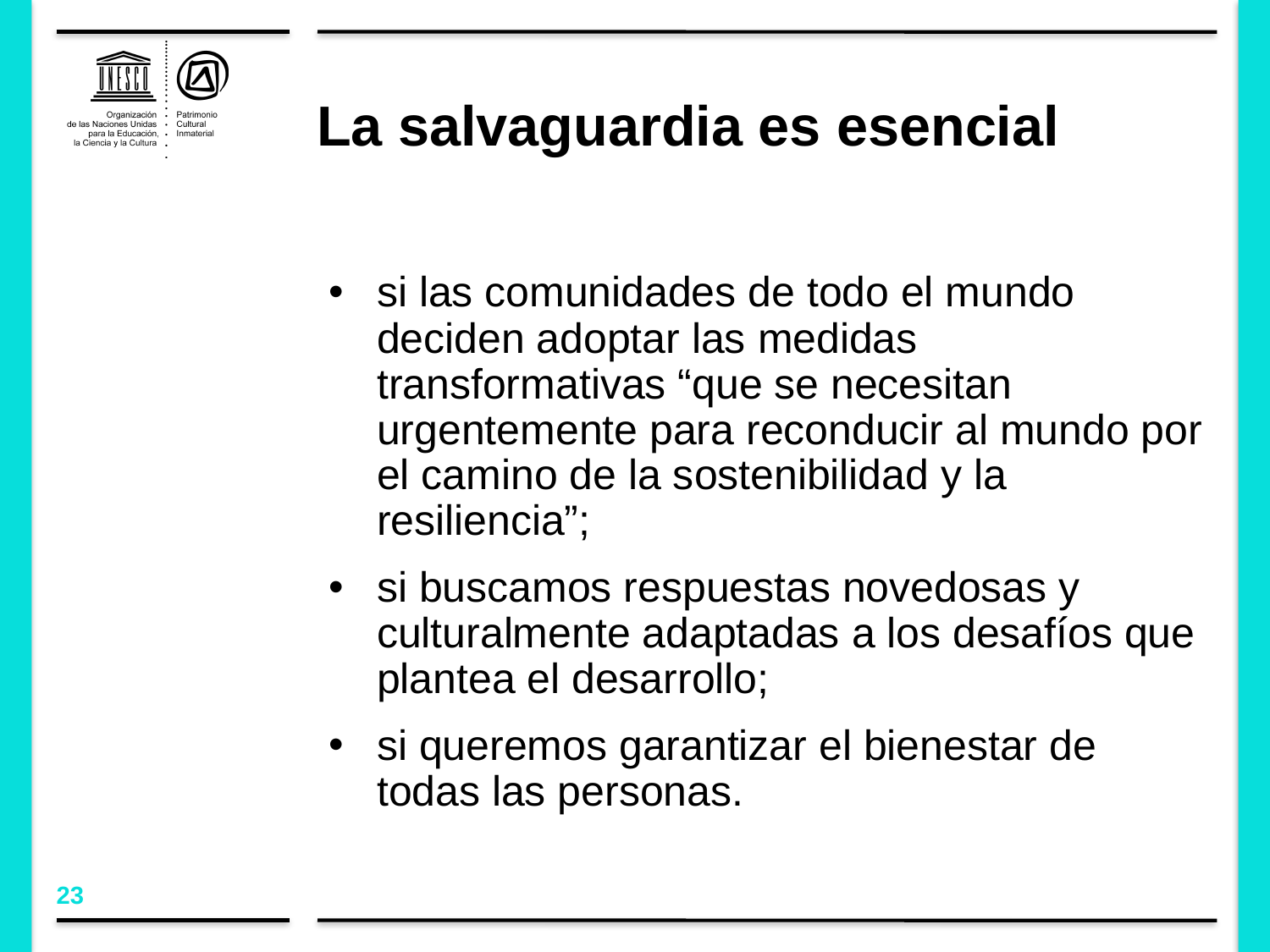

# La salvaguardia es esencial
si las comunidades de todo el mundo deciden adoptar las medidas transformativas “que se necesitan urgentemente para reconducir al mundo por el camino de la sostenibilidad y la resiliencia”;
si buscamos respuestas novedosas y culturalmente adaptadas a los desafíos que plantea el desarrollo;
si queremos garantizar el bienestar de todas las personas.